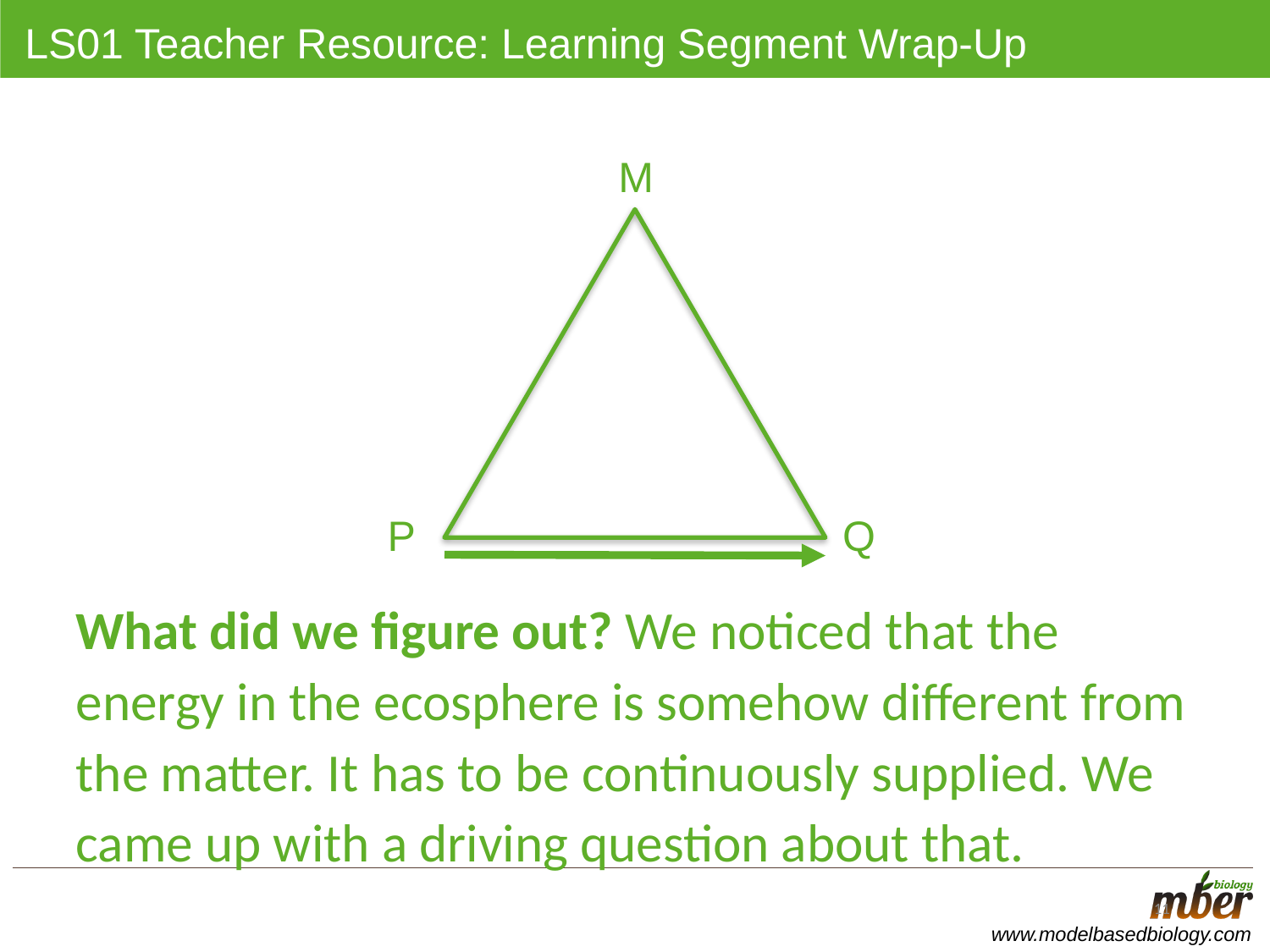

# LS01 Teacher Resource: Learning Segment Wrap-Up
M

P
Q
What did we figure out? We noticed that the energy in the ecosphere is somehow different from the matter. It has to be continuously supplied. We came up with a driving question about that.
11